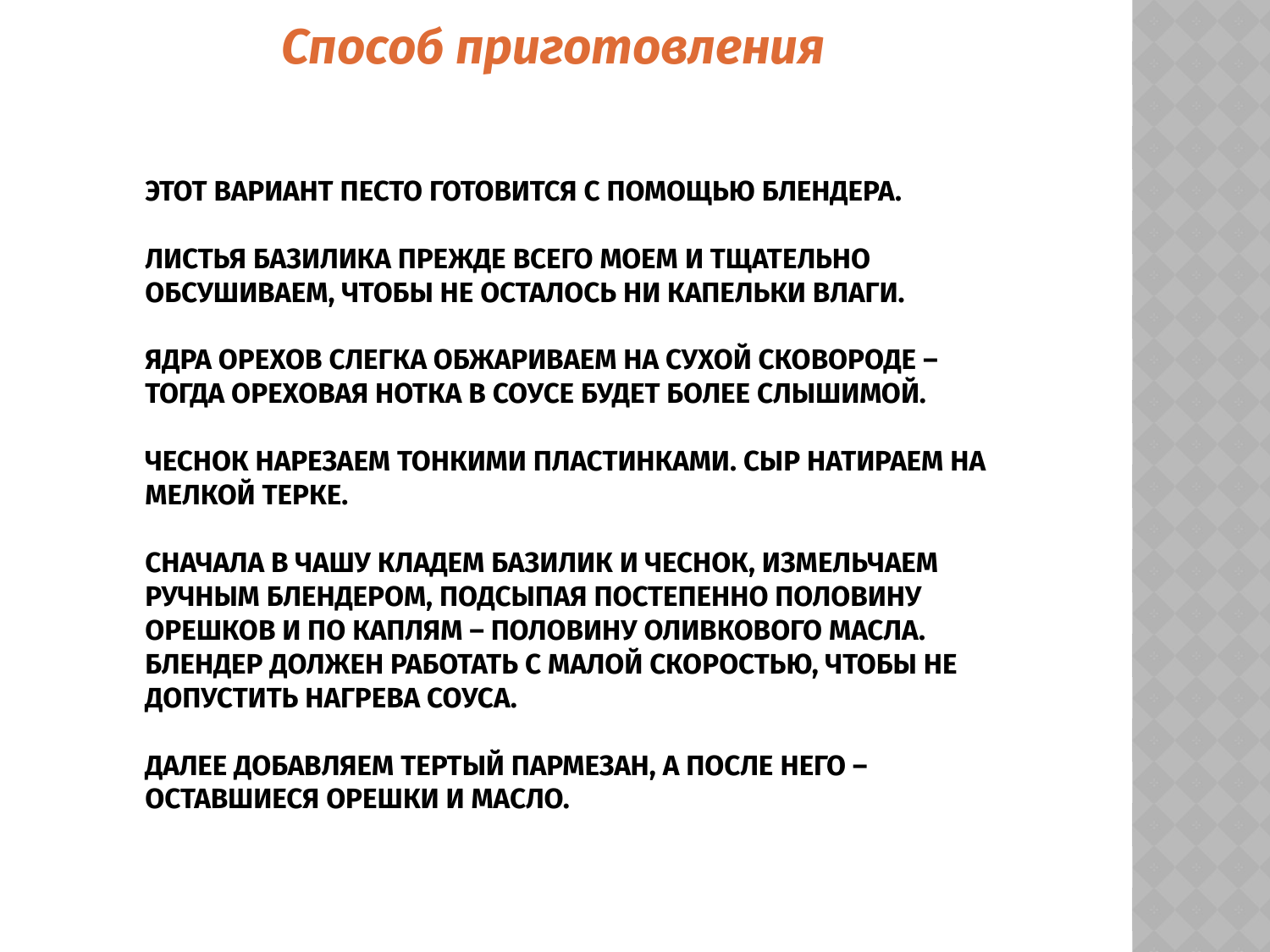

Способ приготовления

# Этот вариант песто готовится с помощью блендера. Листья базилика прежде всего моем и тщательно обсушиваем, чтобы не осталось ни капельки влаги. Ядра орехов слегка обжариваем на сухой сковороде – тогда ореховая нотка в соусе будет более слышимой. Чеснок нарезаем тонкими пластинками. Сыр натираем на мелкой терке. Сначала в чашу кладем базилик и чеснок, измельчаем ручным блендером, подсыпая постепенно половину орешков и по каплям – половину оливкового масла. Блендер должен работать с малой скоростью, чтобы не допустить нагрева соуса.  Далее добавляем тертый пармезан, а после него – оставшиеся орешки и масло.